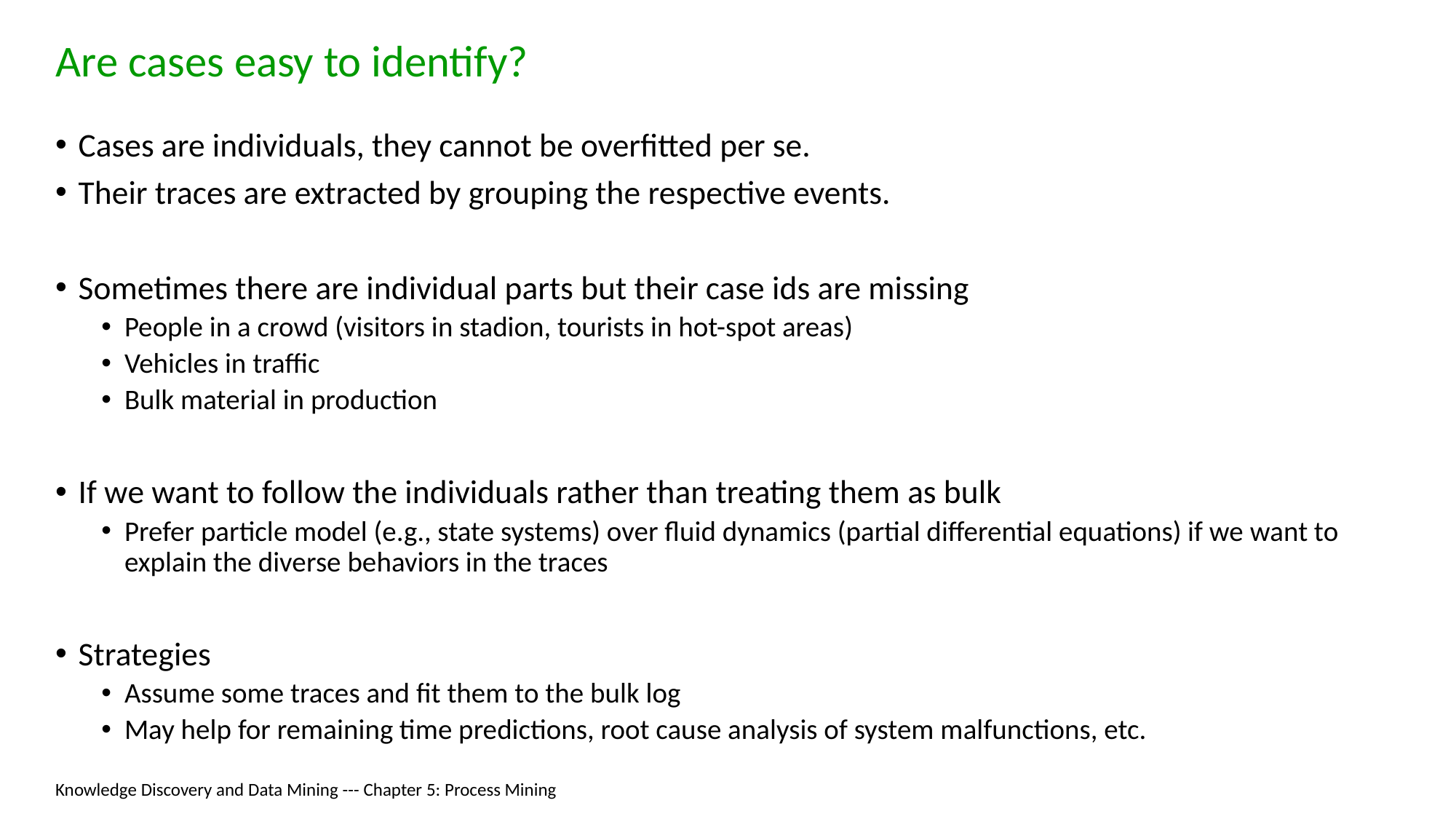

# Are cases easy to identify?
Cases are individuals, they cannot be overfitted per se.
Their traces are extracted by grouping the respective events.

Sometimes there are individual parts but their case ids are missing
People in a crowd (visitors in stadion, tourists in hot-spot areas)
Vehicles in traffic
Bulk material in production

If we want to follow the individuals rather than treating them as bulk
Prefer particle model (e.g., state systems) over fluid dynamics (partial differential equations) if we want to explain the diverse behaviors in the traces

Strategies
Assume some traces and fit them to the bulk log
May help for remaining time predictions, root cause analysis of system malfunctions, etc.
Knowledge Discovery and Data Mining --- Chapter 5: Process Mining
37